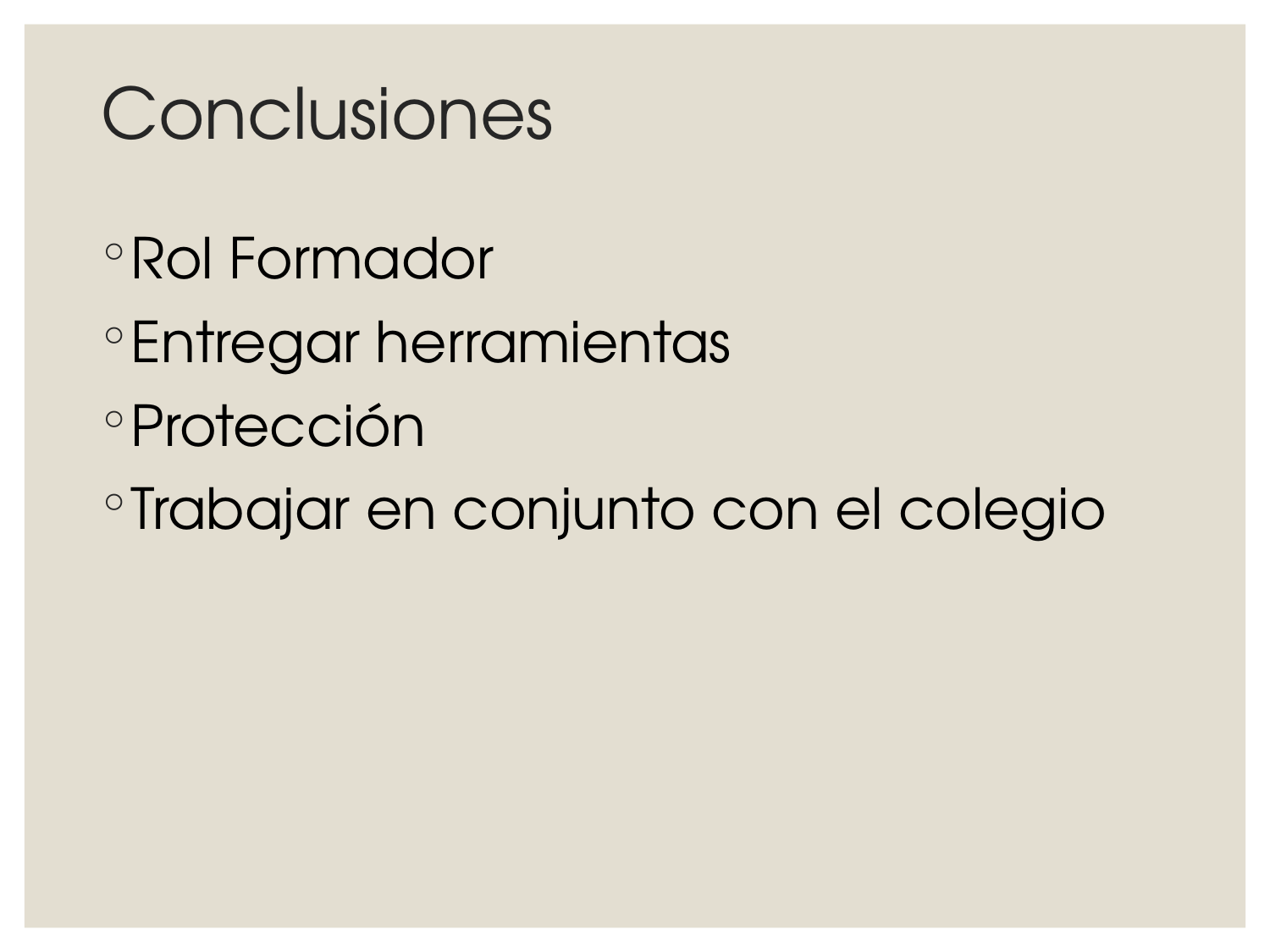

# Conclusiones
Rol Formador
Entregar herramientas
Protección
Trabajar en conjunto con el colegio